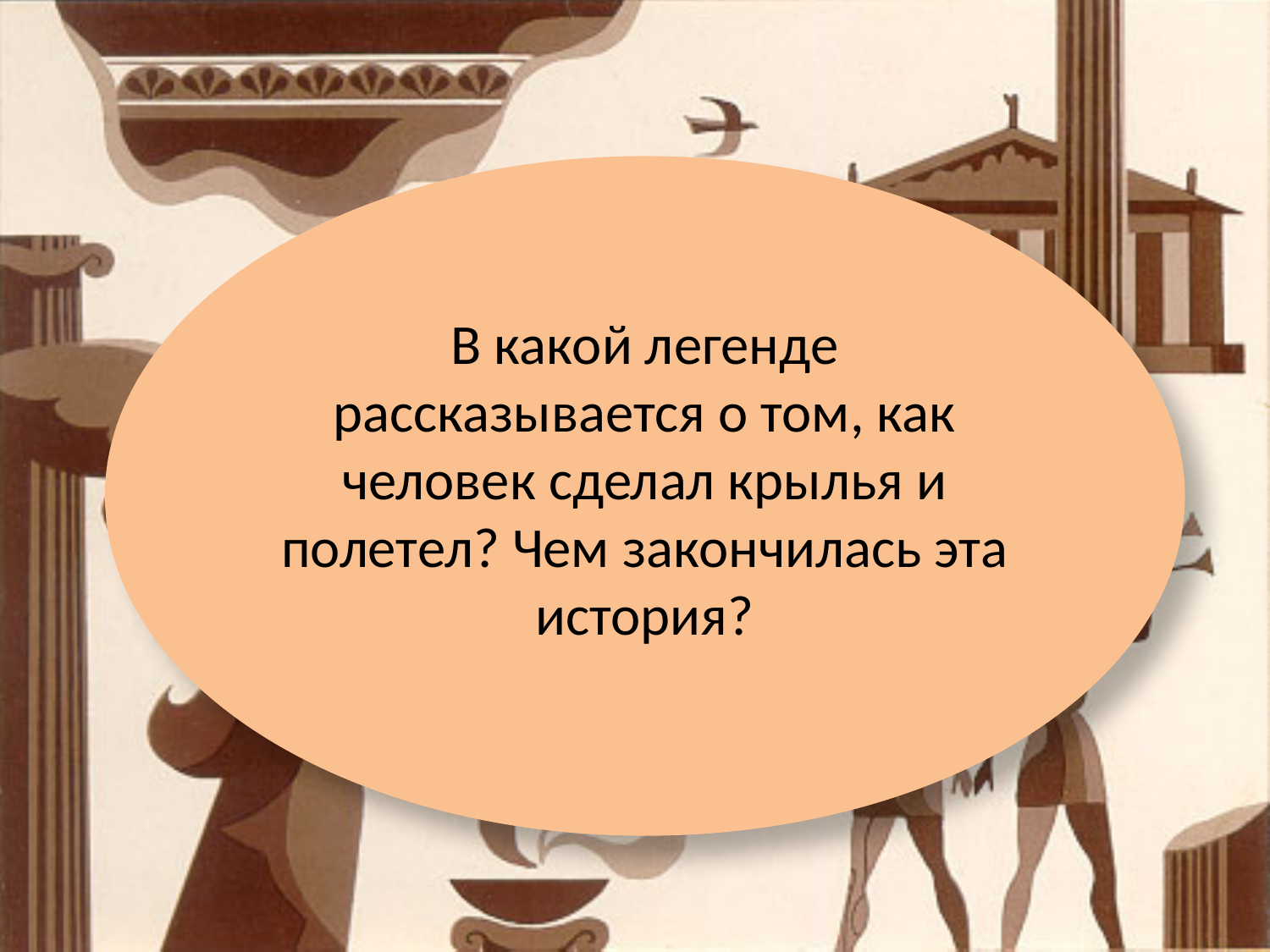

В какой легенде рассказывается о том, как человек сделал крылья и полетел? Чем закончилась эта история?